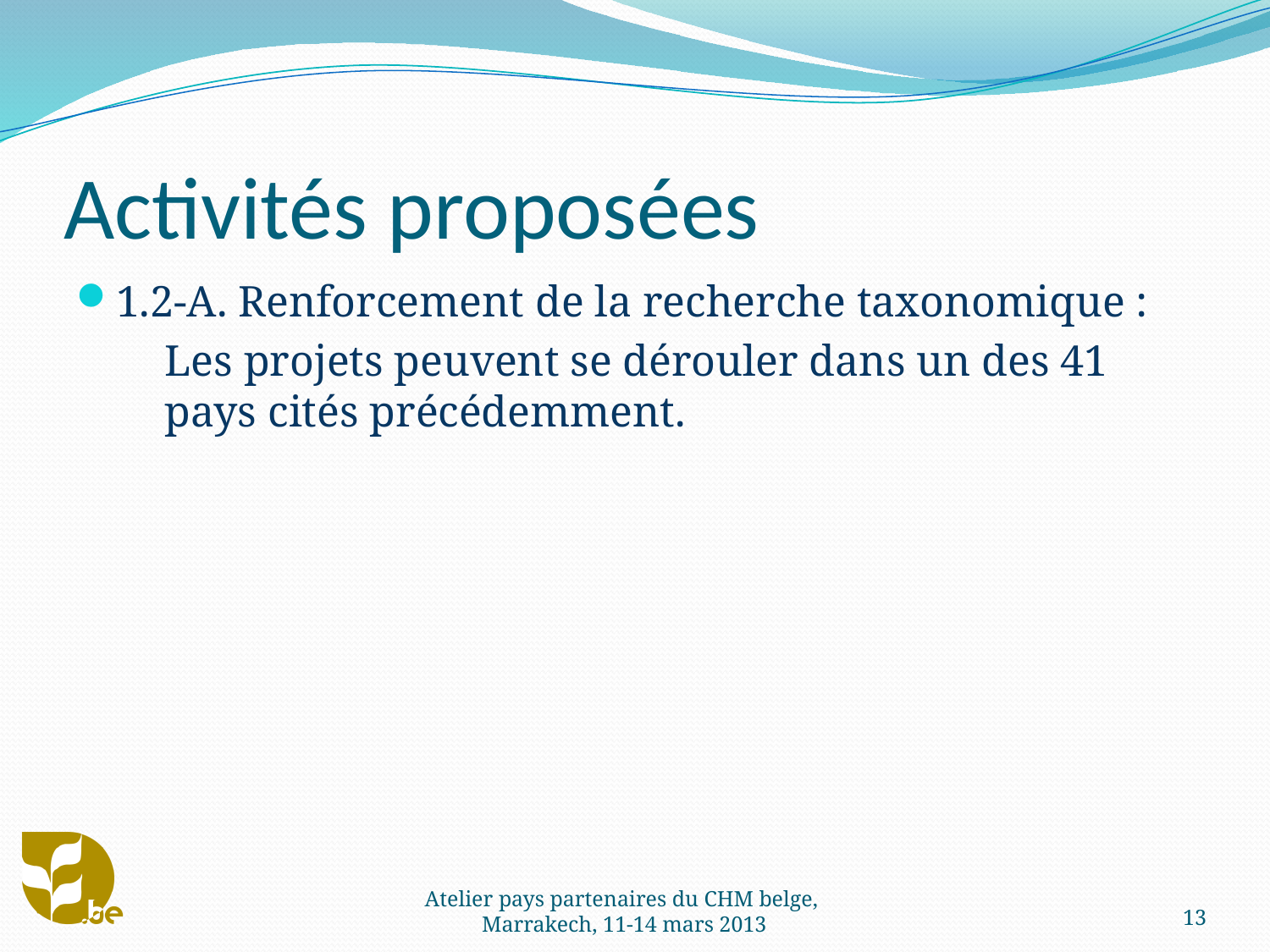

# Activités proposées
1.2-A. Renforcement de la recherche taxonomique :
	Les projets peuvent se dérouler dans un des 41 pays cités précédemment.
13